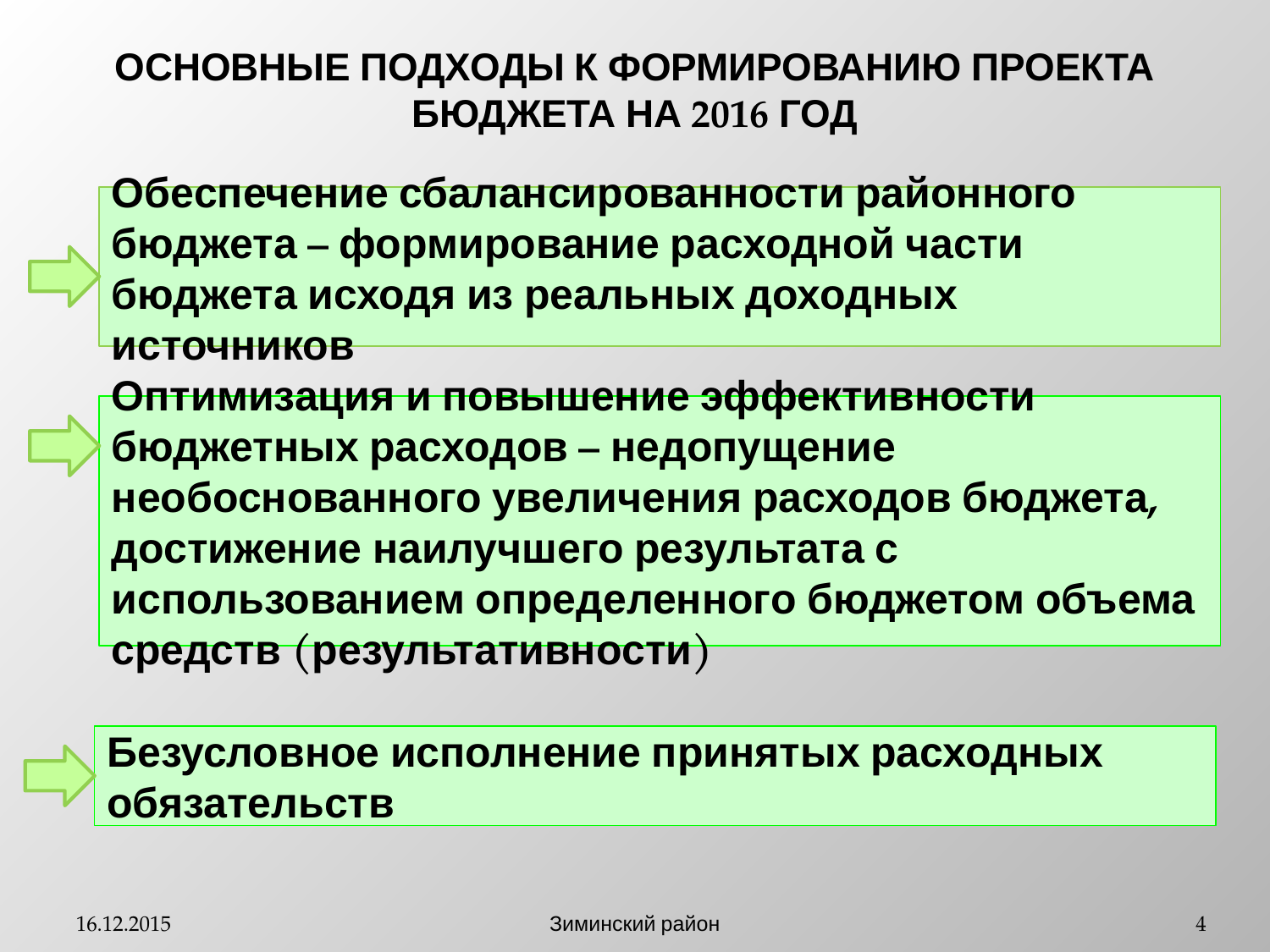

ОСНОВНЫЕ ПОДХОДЫ К ФОРМИРОВАНИЮ ПРОЕКТА БЮДЖЕТА НА 2016 ГОД

Обеспечение сбалансированности районного бюджета – формирование расходной части бюджета исходя из реальных доходных источников

Оптимизация и повышение эффективности бюджетных расходов – недопущение необоснованного увеличения расходов бюджета, достижение наилучшего результата с использованием определенного бюджетом объема средств (результативности)

Безусловное исполнение принятых расходных обязательств

16.12.2015
Зиминский район
4